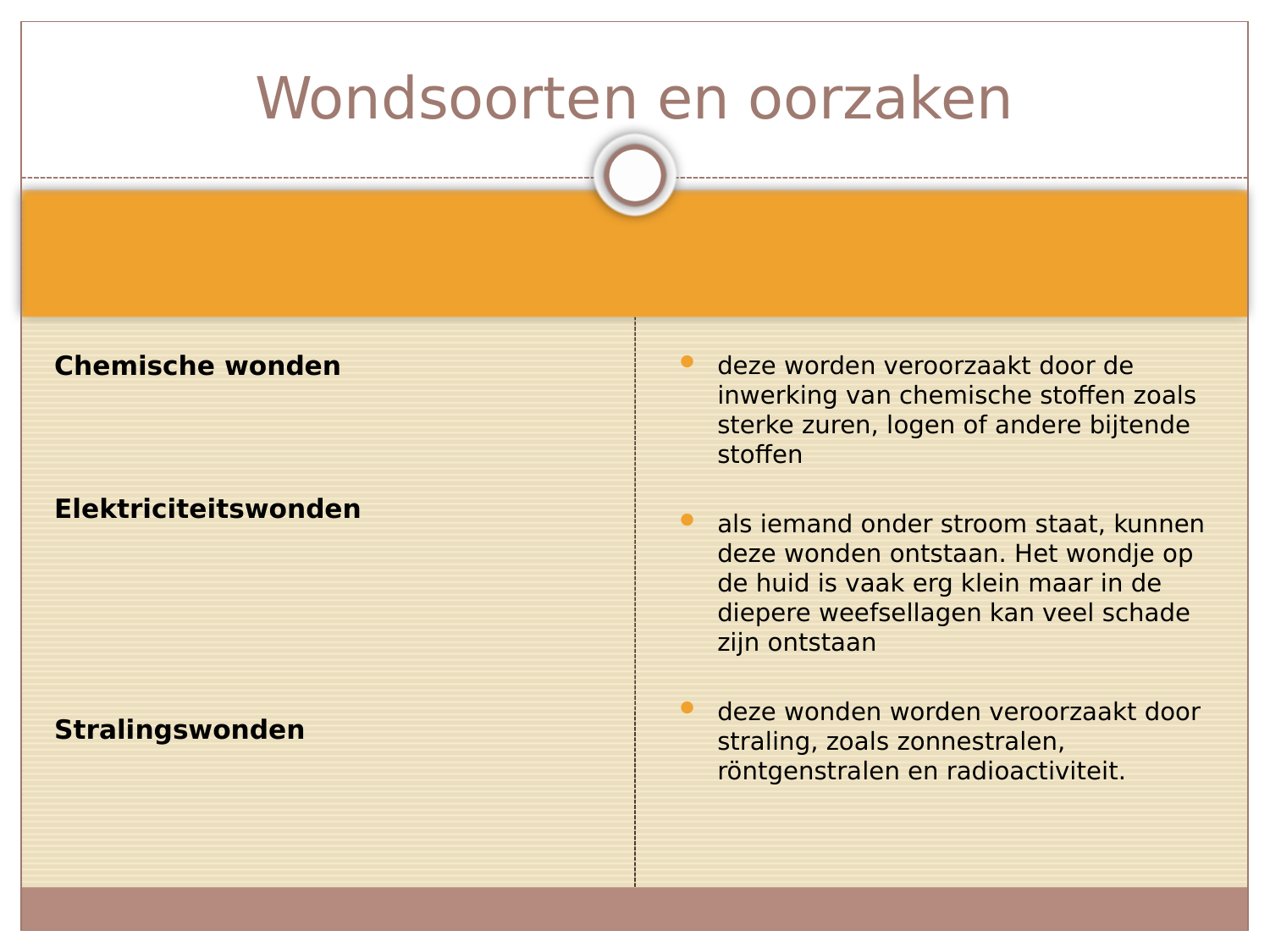

# Wondsoorten en oorzaken

Chemische wonden

Elektriciteitswonden

Stralingswonden
deze worden veroorzaakt door de inwerking van chemische stoffen zoals sterke zuren, logen of andere bijtende stoffen

als iemand onder stroom staat, kunnen deze wonden ontstaan. Het wondje op de huid is vaak erg klein maar in de diepere weefsellagen kan veel schade zijn ontstaan

deze wonden worden veroorzaakt door straling, zoals zonnestralen, röntgenstralen en radioactiviteit.